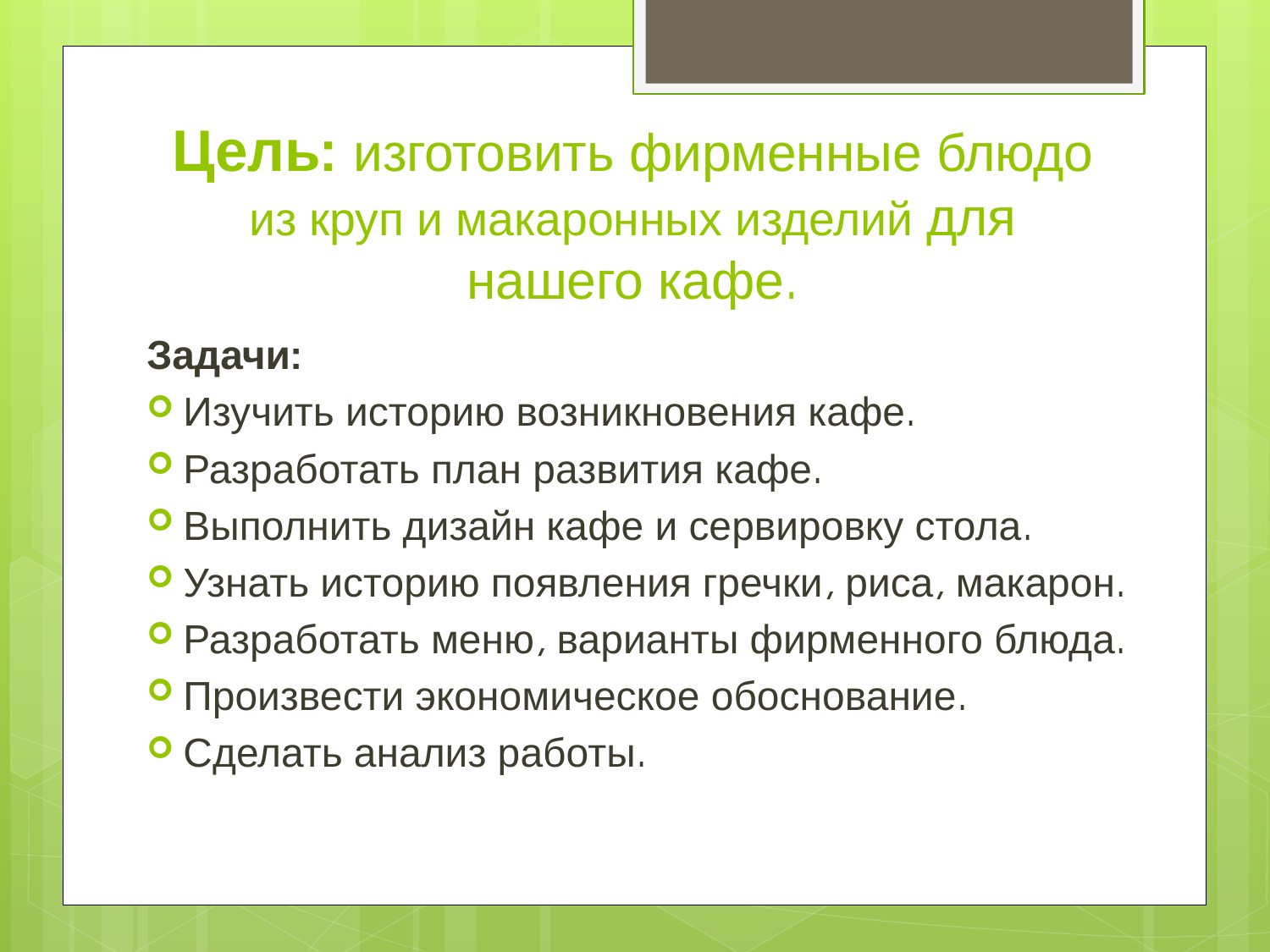

# Цель: изготовить фирменные блюдо из круп и макаронных изделий для нашего кафе.
Задачи:
Изучить историю возникновения кафе.
Разработать план развития кафе.
Выполнить дизайн кафе и сервировку стола.
Узнать историю появления гречки, риса, макарон.
Разработать меню, варианты фирменного блюда.
Произвести экономическое обоснование.
Сделать анализ работы.